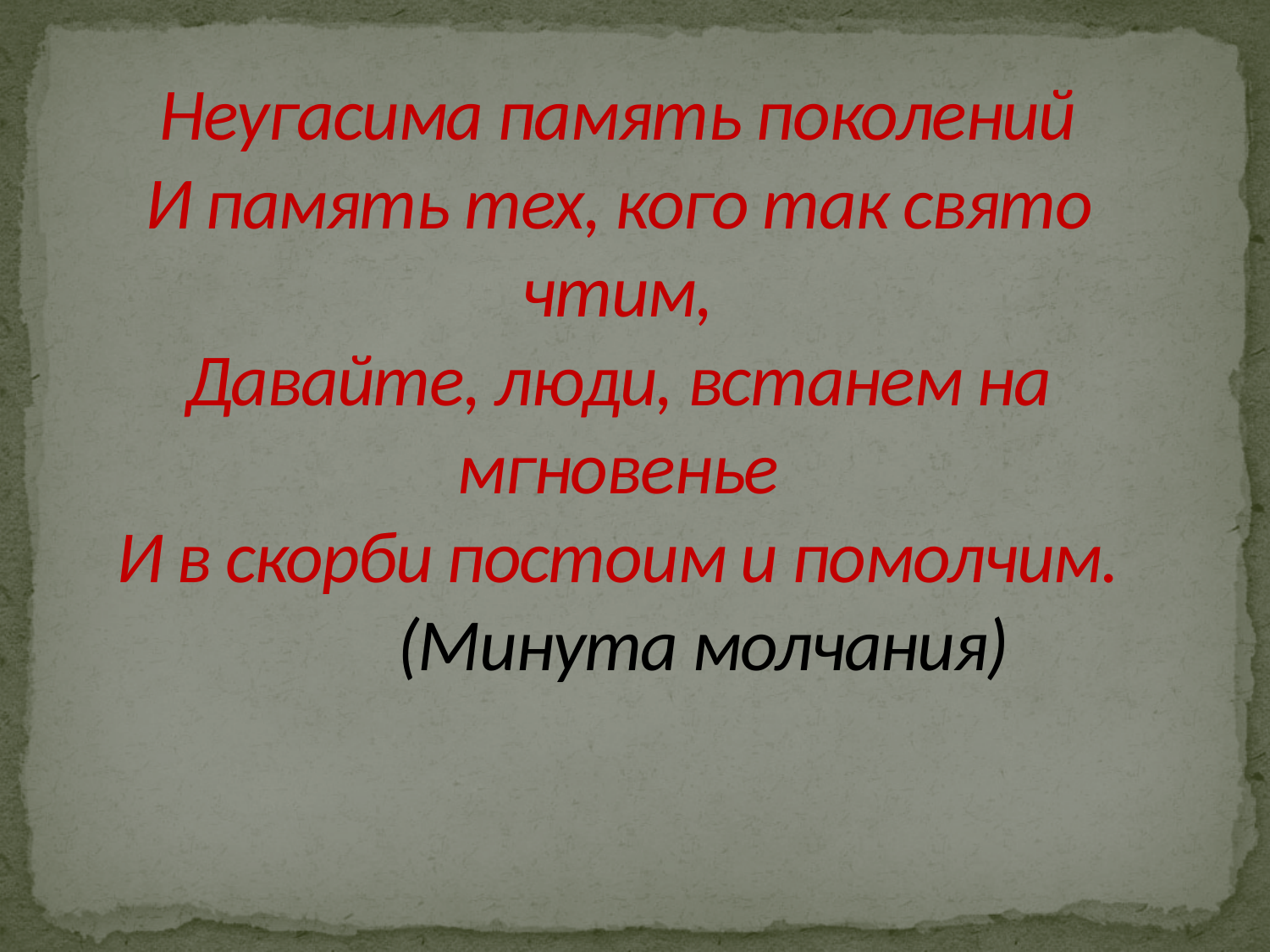

# Неугасима память поколений И память тех, кого так свято чтим, Давайте, люди, встанем на мгновенье И в скорби постоим и помолчим. (Минута молчания)